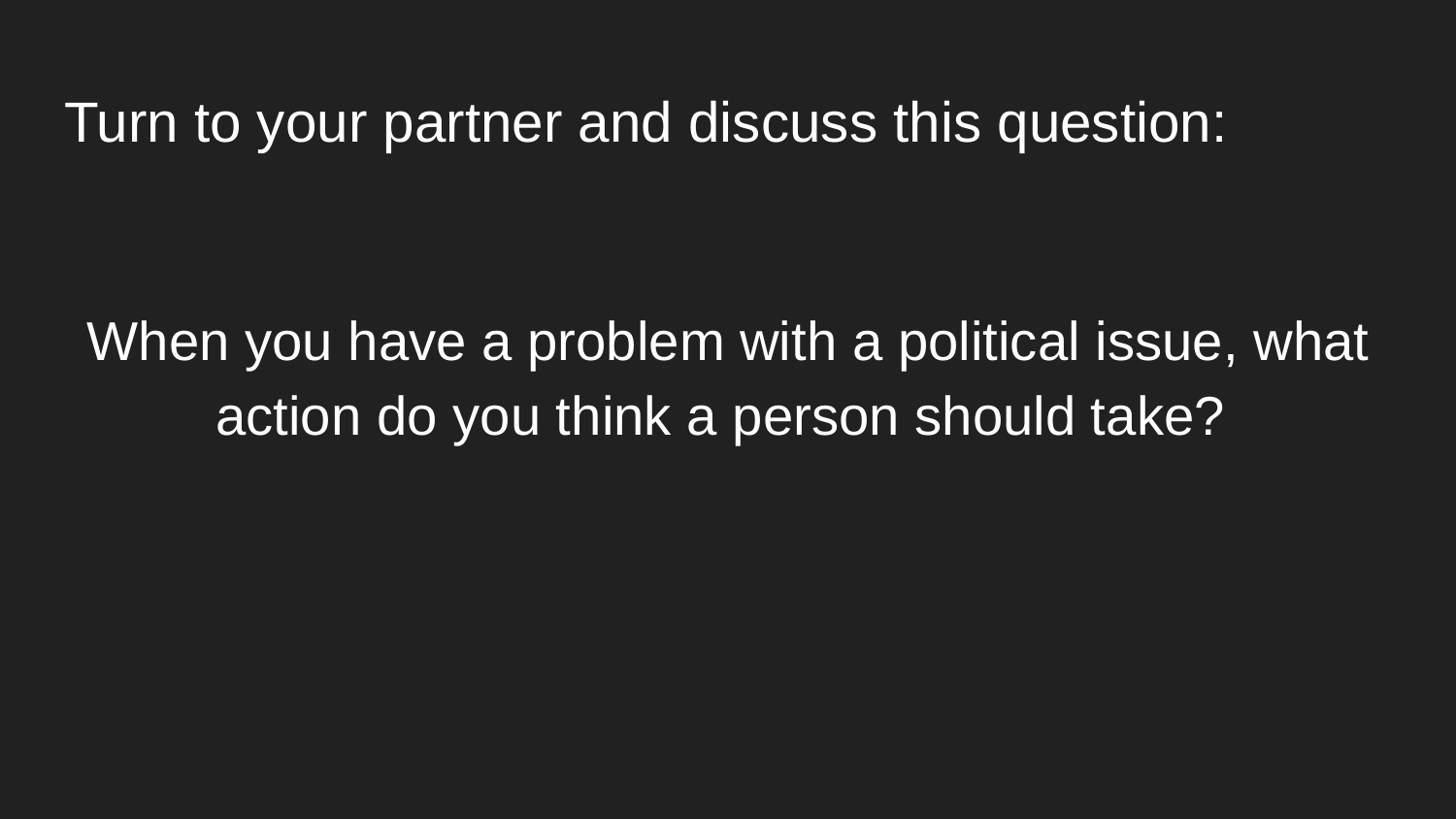

# Turn to your partner and discuss this question:

When you have a problem with a political issue, what action do you think a person should take?